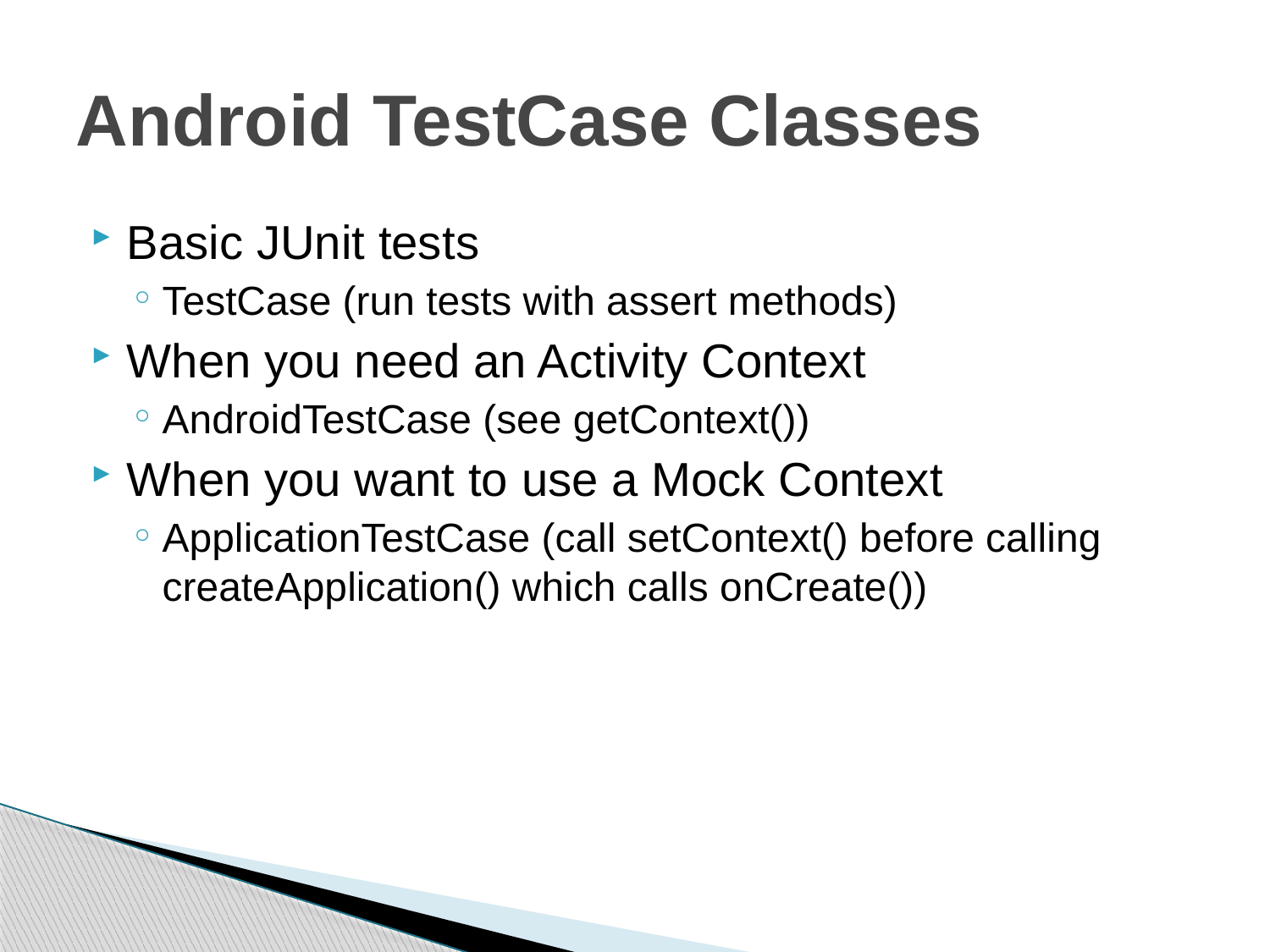

# Android TestCase Classes
Basic JUnit tests
TestCase (run tests with assert methods)
When you need an Activity Context
AndroidTestCase (see getContext())
When you want to use a Mock Context
ApplicationTestCase (call setContext() before calling createApplication() which calls onCreate())